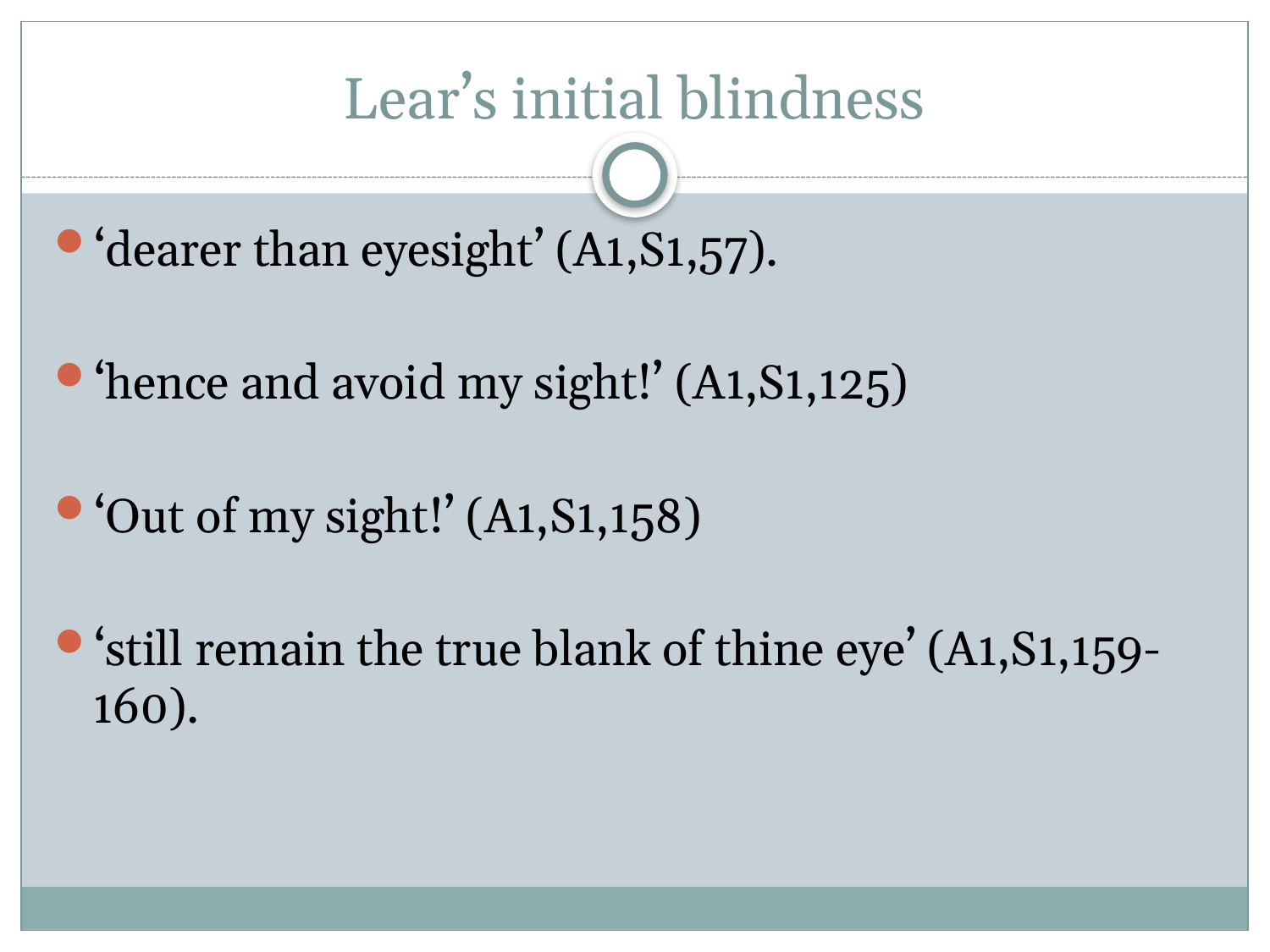

# Lear’s initial blindness
‘dearer than eyesight’ (A1,S1,57).

‘hence and avoid my sight!’ (A1,S1,125)

‘Out of my sight!’ (A1,S1,158)

‘still remain the true blank of thine eye’ (A1,S1,159-160).